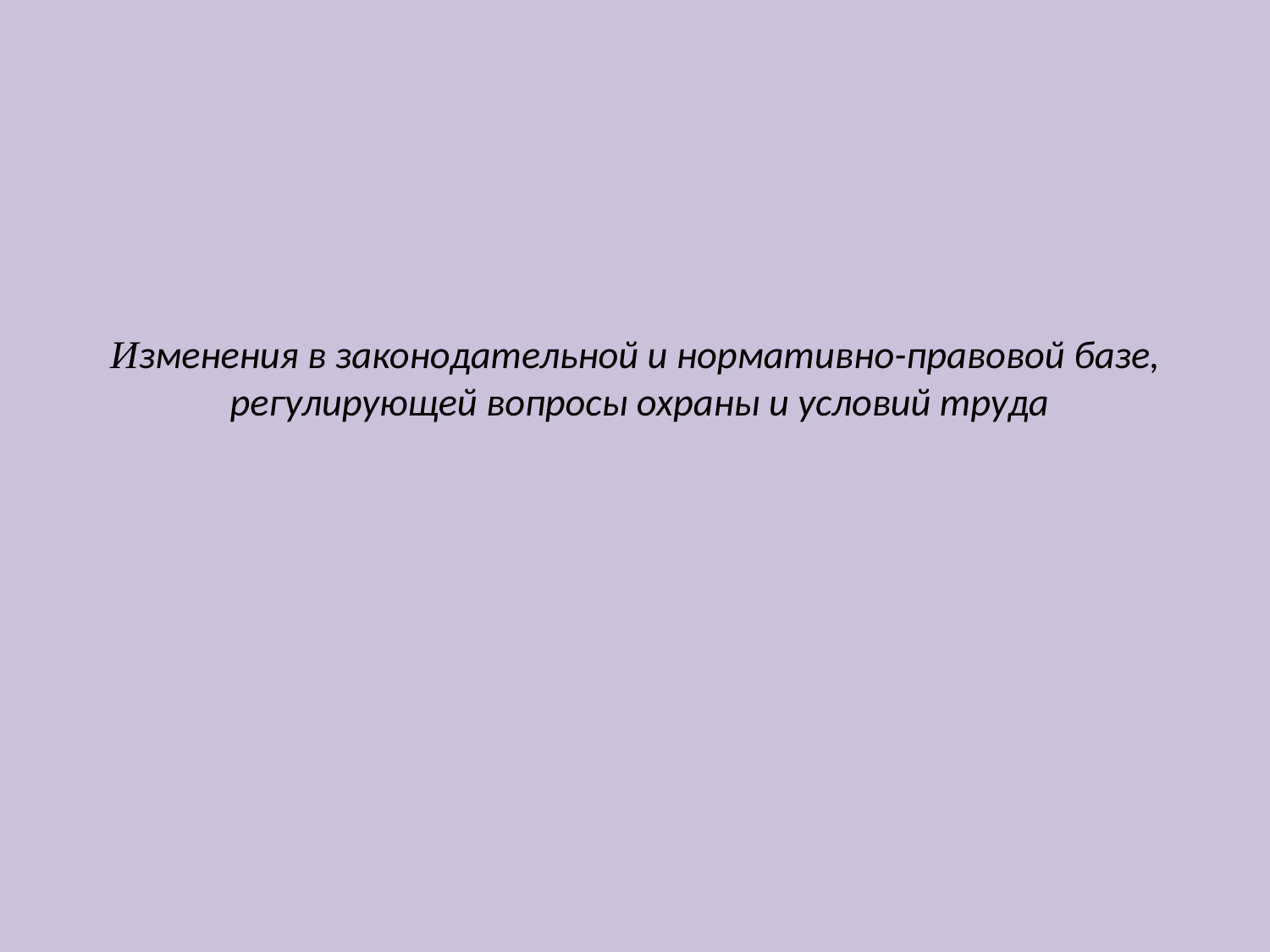

# Изменения в законодательной и нормативно-правовой базе, регулирующей вопросы охраны и условий труда